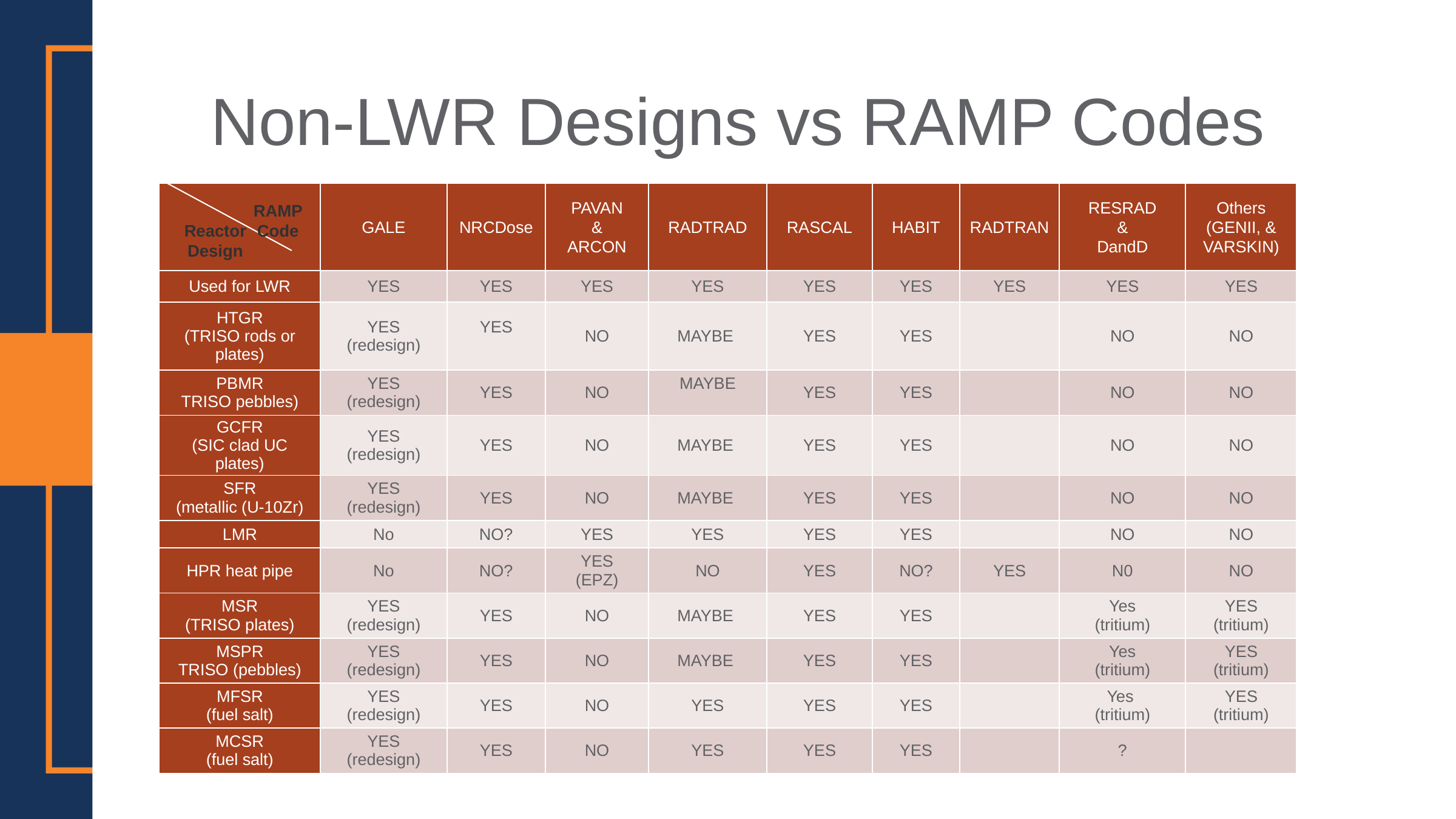

Non-LWR Designs vs RAMP Codes
|  | GALE | NRCDose | PAVAN & ARCON | RADTRAD | RASCAL | HABIT | RADTRAN | RESRAD & DandD | Others (GENII, & VARSKIN) |
| --- | --- | --- | --- | --- | --- | --- | --- | --- | --- |
| Used for LWR | YES | YES | YES | YES | YES | YES | YES | YES | YES |
| HTGR (TRISO rods or plates) | YES (redesign) | YES | NO | MAYBE | YES | YES |  | NO | NO |
| PBMR TRISO pebbles) | YES (redesign) | YES | NO | MAYBE | YES | YES |  | NO | NO |
| GCFR (SIC clad UC plates) | YES (redesign) | YES | NO | MAYBE | YES | YES |  | NO | NO |
| SFR (metallic (U-10Zr) | YES (redesign) | YES | NO | MAYBE | YES | YES |  | NO | NO |
| LMR | No | NO? | YES | YES | YES | YES |  | NO | NO |
| HPR heat pipe | No | NO? | YES (EPZ) | NO | YES | NO? | YES | N0 | NO |
| MSR (TRISO plates) | YES (redesign) | YES | NO | MAYBE | YES | YES |  | Yes (tritium) | YES (tritium) |
| MSPR TRISO (pebbles) | YES (redesign) | YES | NO | MAYBE | YES | YES |  | Yes (tritium) | YES (tritium) |
| MFSR (fuel salt) | YES (redesign) | YES | NO | YES | YES | YES |  | Yes (tritium) | YES (tritium) |
| MCSR (fuel salt) | YES (redesign) | YES | NO | YES | YES | YES |  | ? |  |
RAMP
Code
Reactor
Design
22